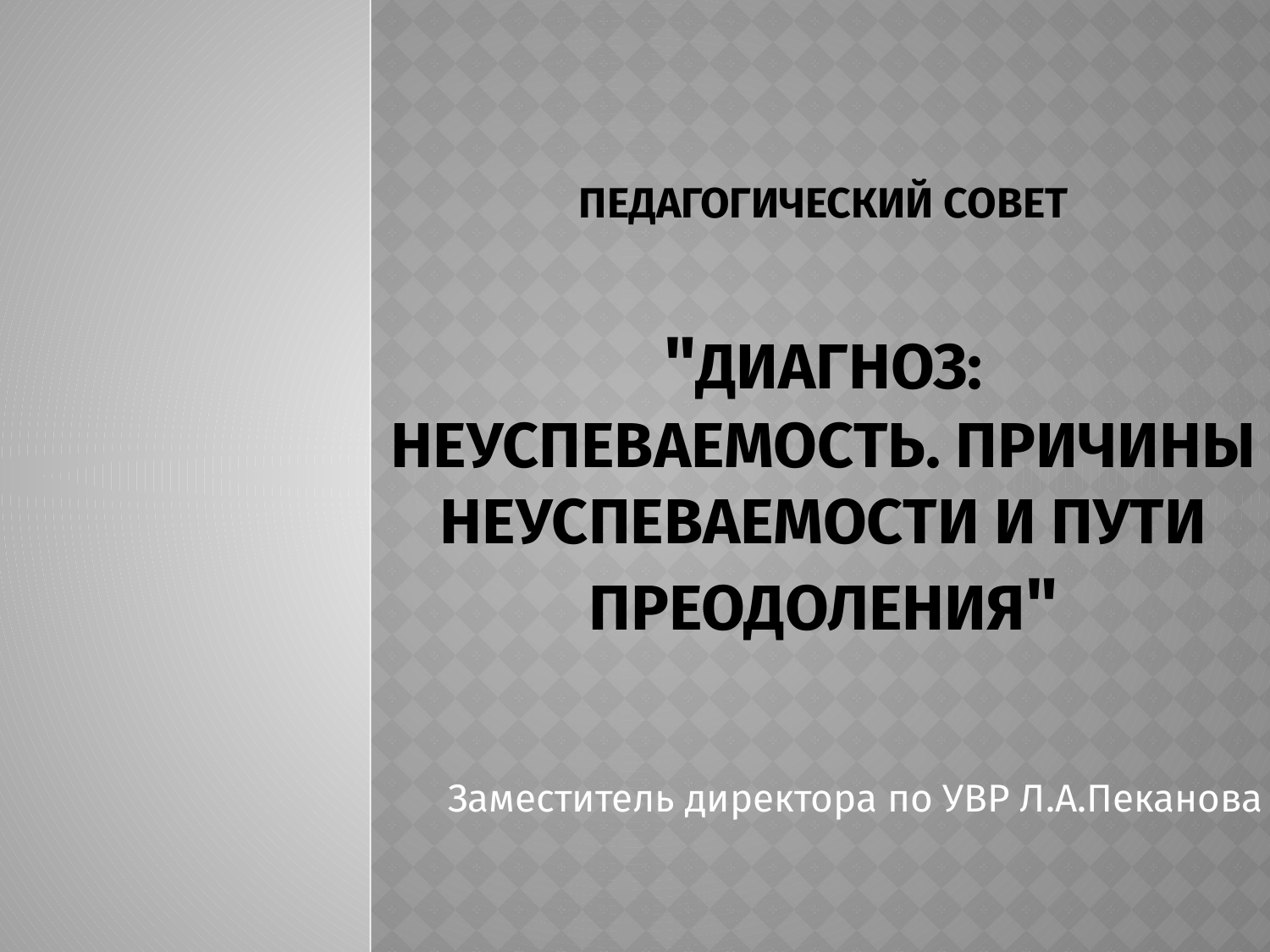

# педагогический совет "Диагноз: неуспеваемость. Причины неуспеваемости и пути преодоления"
Заместитель директора по УВР Л.А.Пеканова